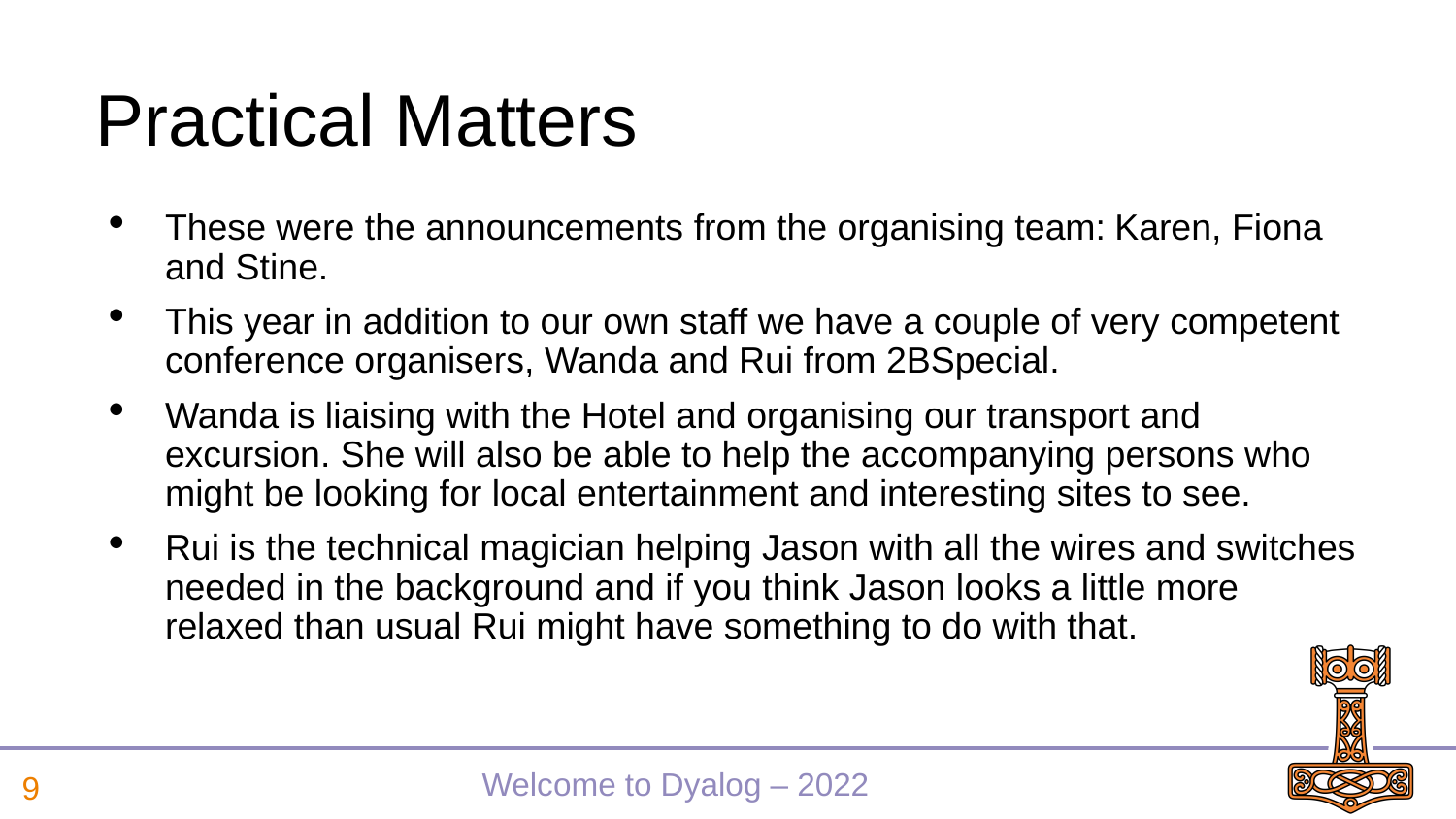

# Practical Matters
These were the announcements from the organising team: Karen, Fiona and Stine.
This year in addition to our own staff we have a couple of very competent conference organisers, Wanda and Rui from 2BSpecial.
Wanda is liaising with the Hotel and organising our transport and excursion. She will also be able to help the accompanying persons who might be looking for local entertainment and interesting sites to see.
Rui is the technical magician helping Jason with all the wires and switches needed in the background and if you think Jason looks a little more relaxed than usual Rui might have something to do with that.